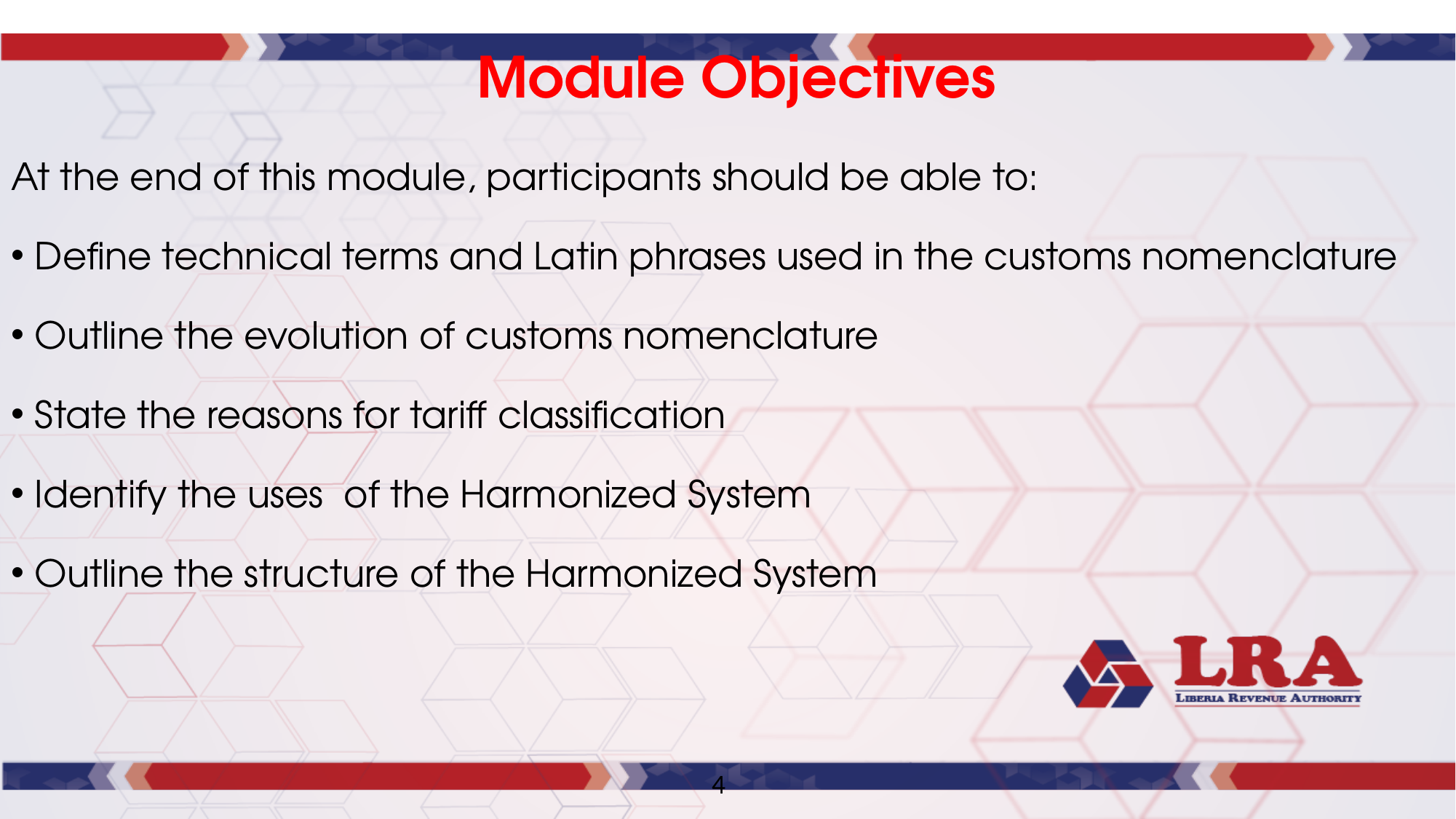

# Module Objectives
At the end of this module, participants should be able to:
Define technical terms and Latin phrases used in the customs nomenclature
Outline the evolution of customs nomenclature
State the reasons for tariff classification
Identify the uses  of the Harmonized System
Outline the structure of the Harmonized System

4